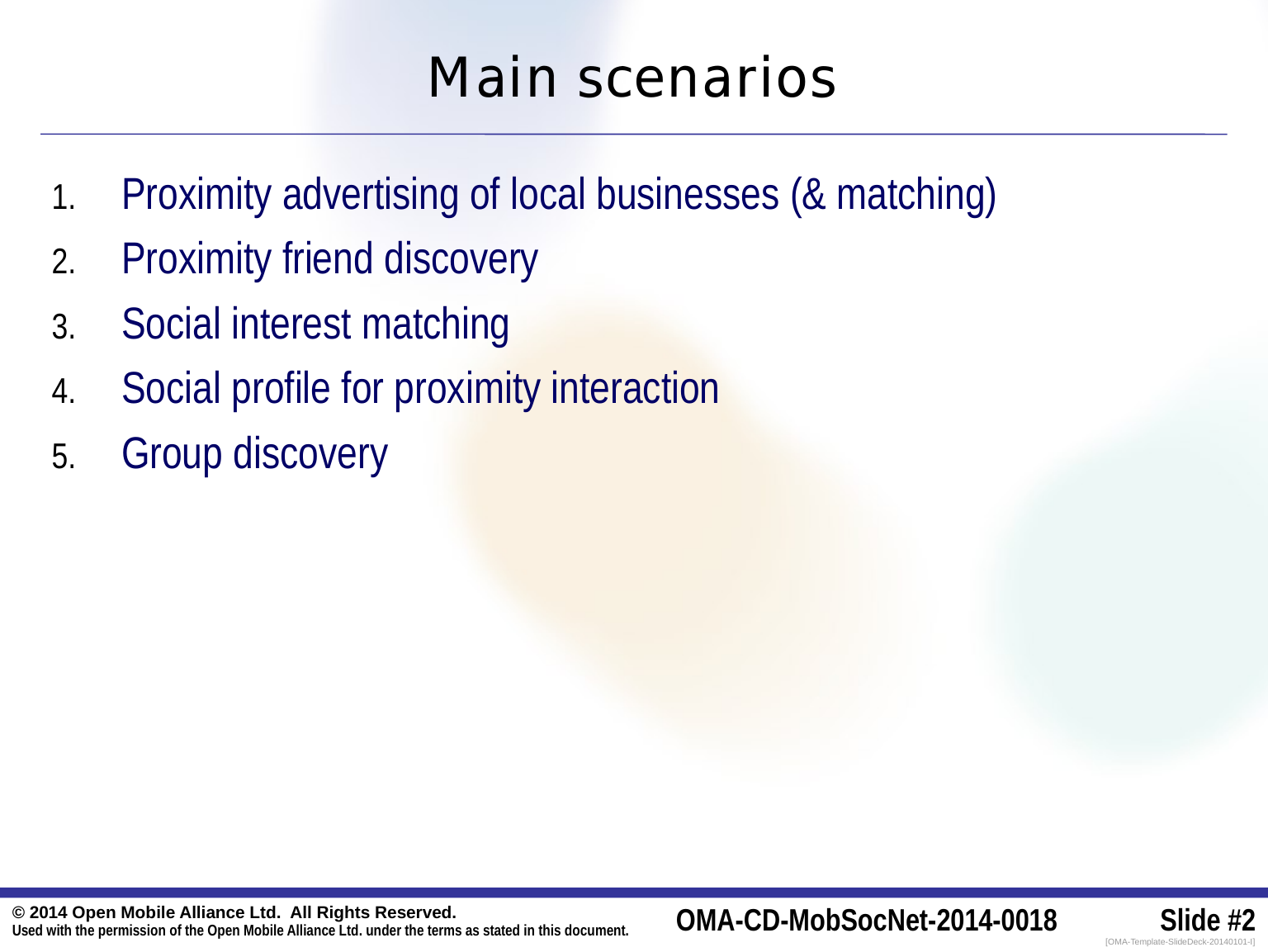

# Main scenarios
Proximity advertising of local businesses (& matching)
Proximity friend discovery
Social interest matching
Social profile for proximity interaction
Group discovery